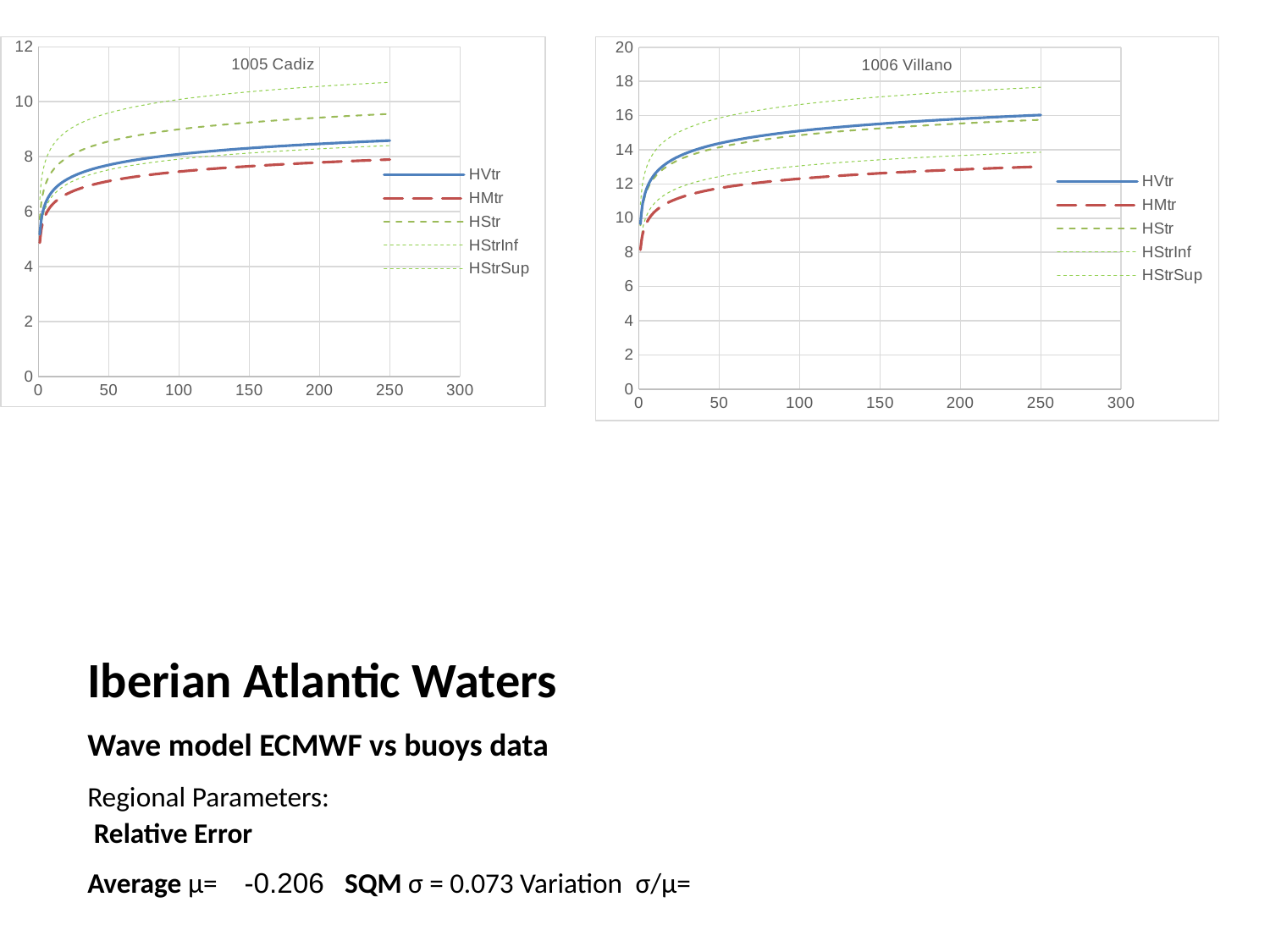

### Chart: 1005 Cadiz

| Category |  |  |  |  |  |
|---|---|---|---|---|---|

### Chart: 1006 Villano

| Category |  |  |  |  |  |
|---|---|---|---|---|---|

Iberian Atlantic Waters
Wave model ECMWF vs buoys data
Regional Parameters:
 Relative Error
Average μ=    -0.206   SQM σ = 0.073 Variation  σ/μ=